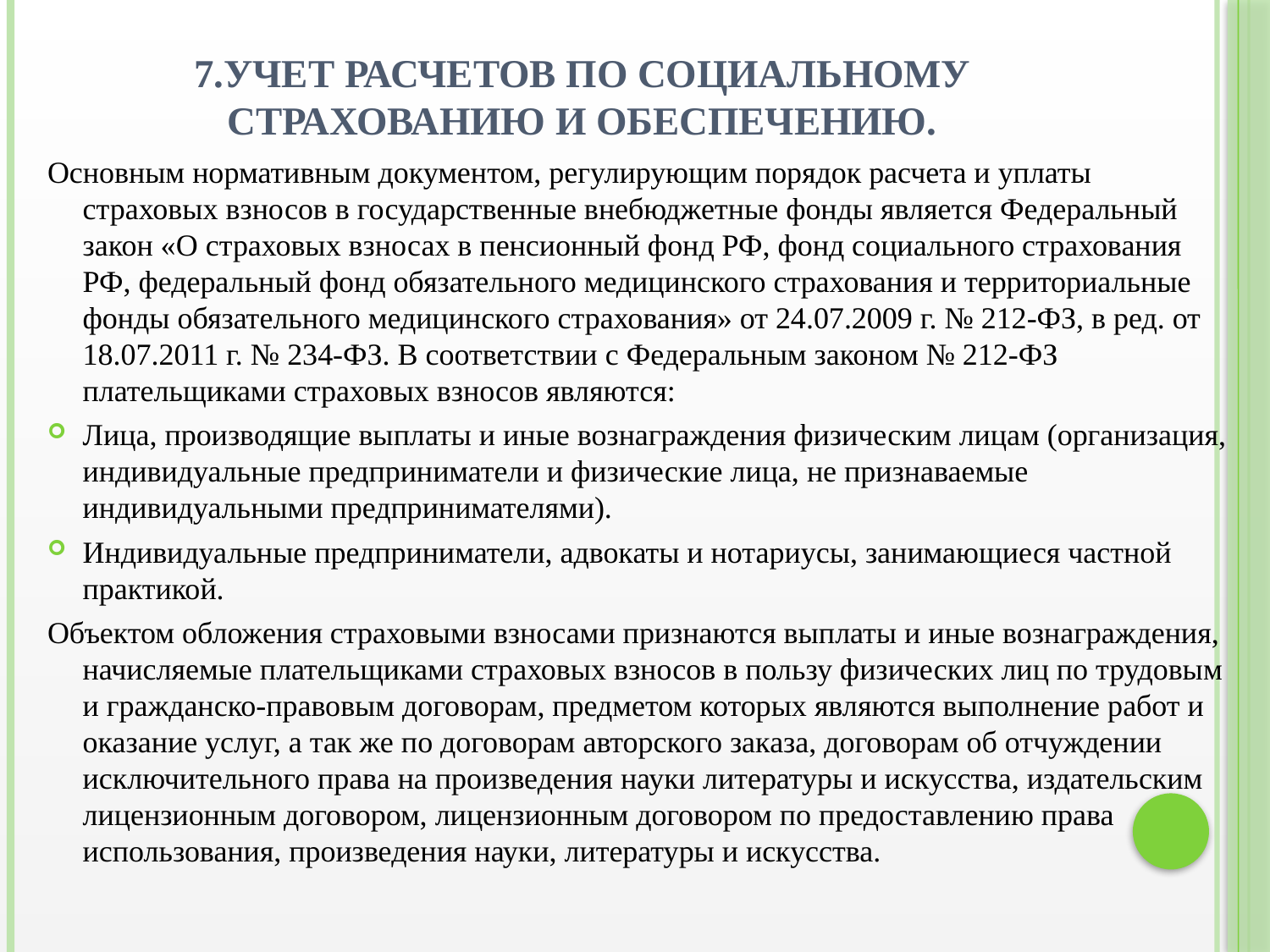

# 7.Учет расчетов по социальному страхованию и обеспечению.
Основным нормативным документом, регулирующим порядок расчета и уплаты страховых взносов в государственные внебюджетные фонды является Федеральный закон «О страховых взносах в пенсионный фонд РФ, фонд социального страхования РФ, федеральный фонд обязательного медицинского страхования и территориальные фонды обязательного медицинского страхования» от 24.07.2009 г. № 212-ФЗ, в ред. от 18.07.2011 г. № 234-ФЗ. В соответствии с Федеральным законом № 212-ФЗ плательщиками страховых взносов являются:
Лица, производящие выплаты и иные вознаграждения физическим лицам (организация, индивидуальные предприниматели и физические лица, не признаваемые индивидуальными предпринимателями).
Индивидуальные предприниматели, адвокаты и нотариусы, занимающиеся частной практикой.
Объектом обложения страховыми взносами признаются выплаты и иные вознаграждения, начисляемые плательщиками страховых взносов в пользу физических лиц по трудовым и гражданско-правовым договорам, предметом которых являются выполнение работ и оказание услуг, а так же по договорам авторского заказа, договорам об отчуждении исключительного права на произведения науки литературы и искусства, издательским лицензионным договором, лицензионным договором по предоставлению права использования, произведения науки, литературы и искусства.